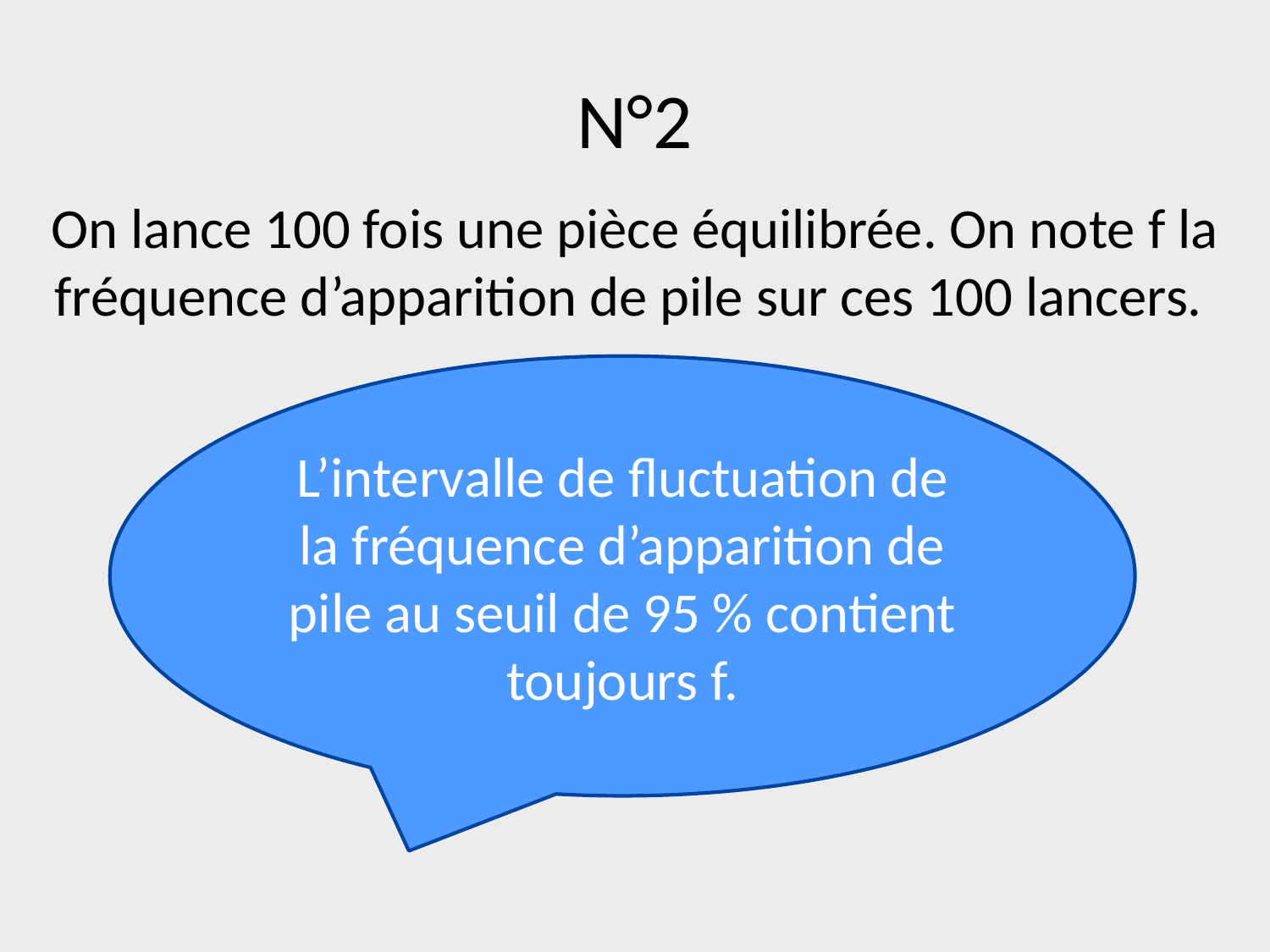

# N°2
On lance 100 fois une pièce équilibrée. On note f la fréquence d’apparition de pile sur ces 100 lancers.
L’intervalle de fluctuation de la fréquence d’apparition de pile au seuil de 95 % contient toujours f.